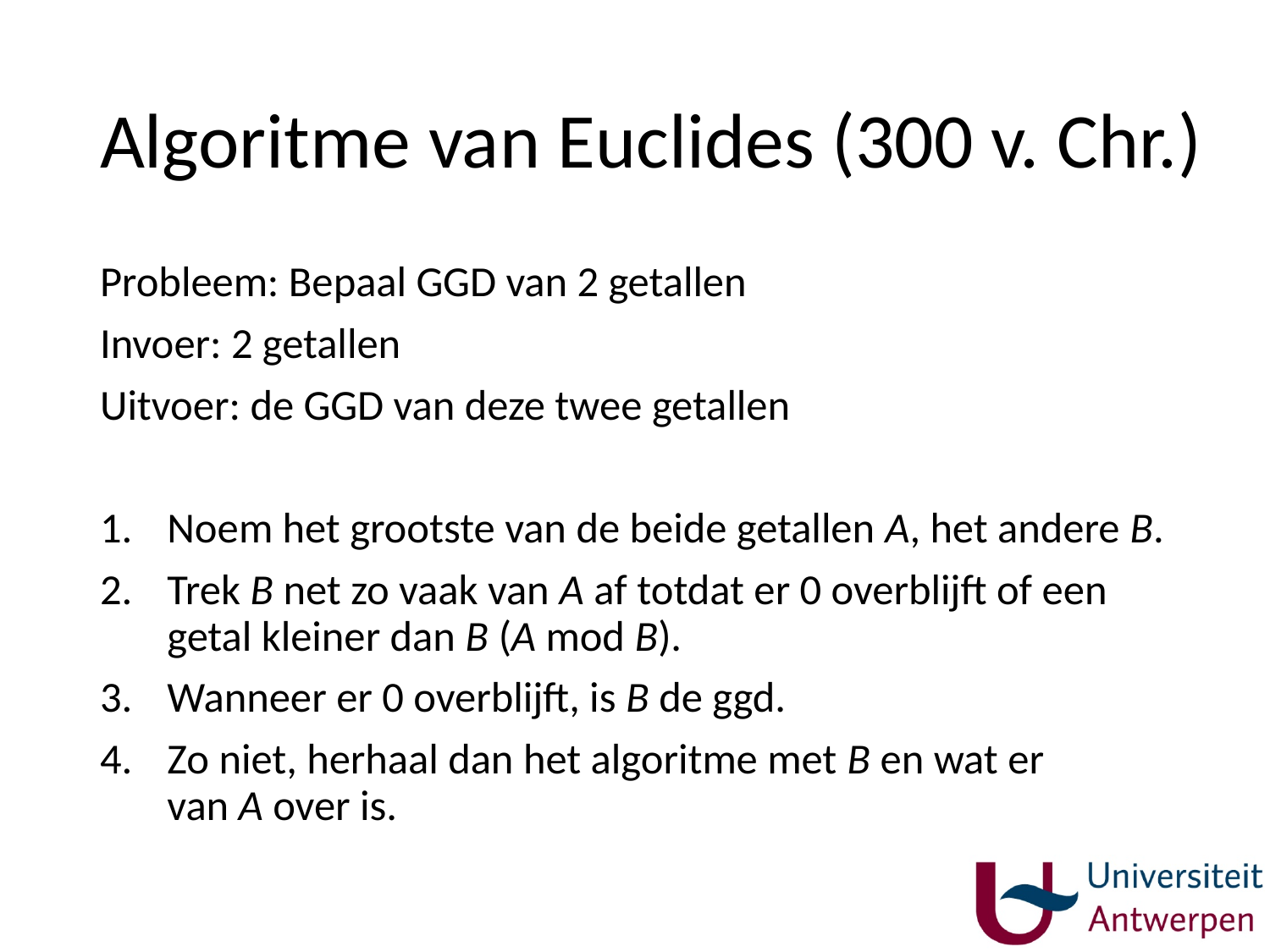

# Algoritme van Euclides (300 v. Chr.)
Probleem: Bepaal GGD van 2 getallen
Invoer: 2 getallen
Uitvoer: de GGD van deze twee getallen

Noem het grootste van de beide getallen A, het andere B.
Trek B net zo vaak van A af totdat er 0 overblijft of een getal kleiner dan B (A mod B).
Wanneer er 0 overblijft, is B de ggd.
Zo niet, herhaal dan het algoritme met B en wat er van A over is.